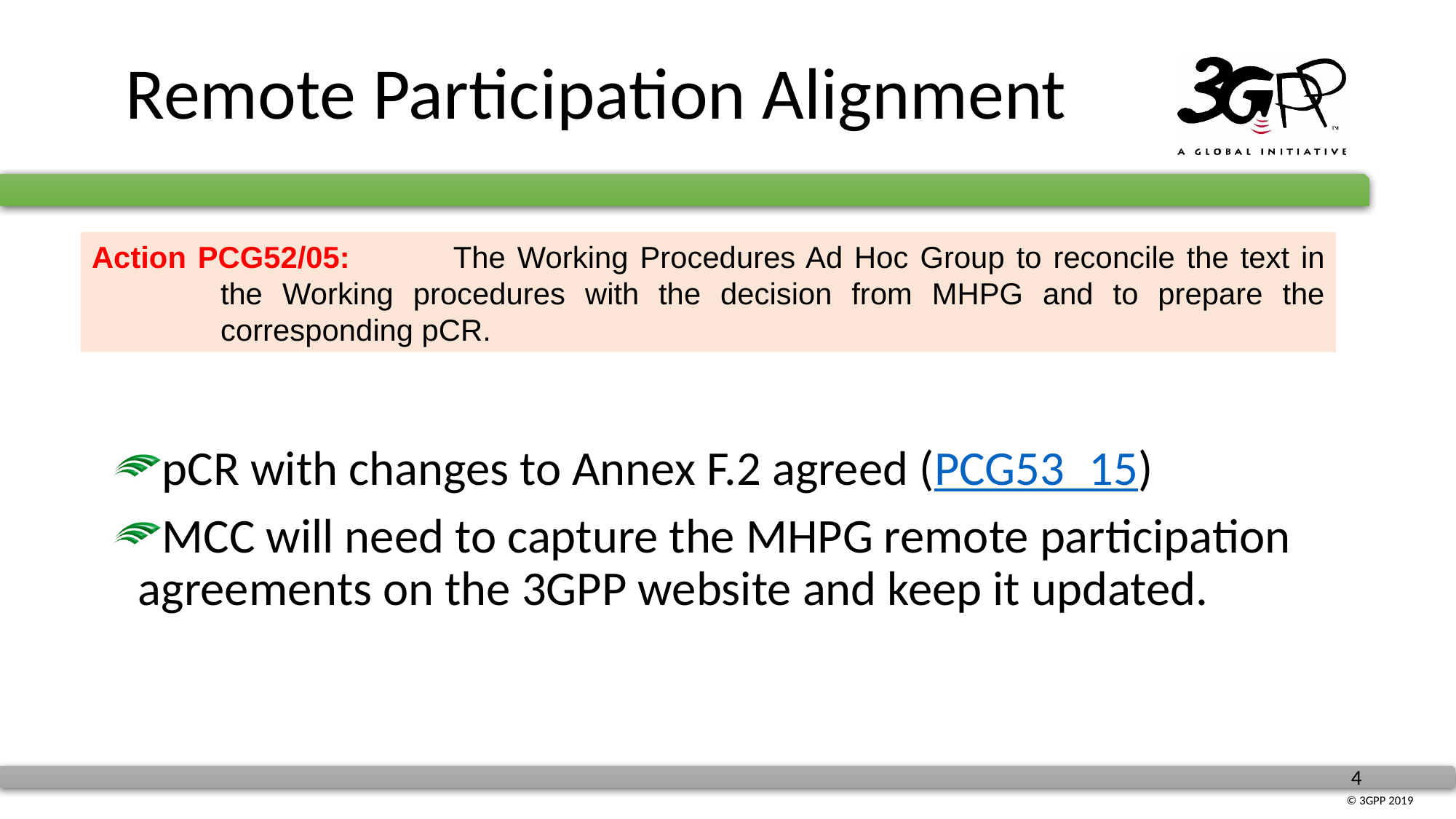

# Remote Participation Alignment
Action PCG52/05:	 The Working Procedures Ad Hoc Group to reconcile the text in the Working procedures with the decision from MHPG and to prepare the corresponding pCR.
pCR with changes to Annex F.2 agreed (PCG53_15)
MCC will need to capture the MHPG remote participation agreements on the 3GPP website and keep it updated.